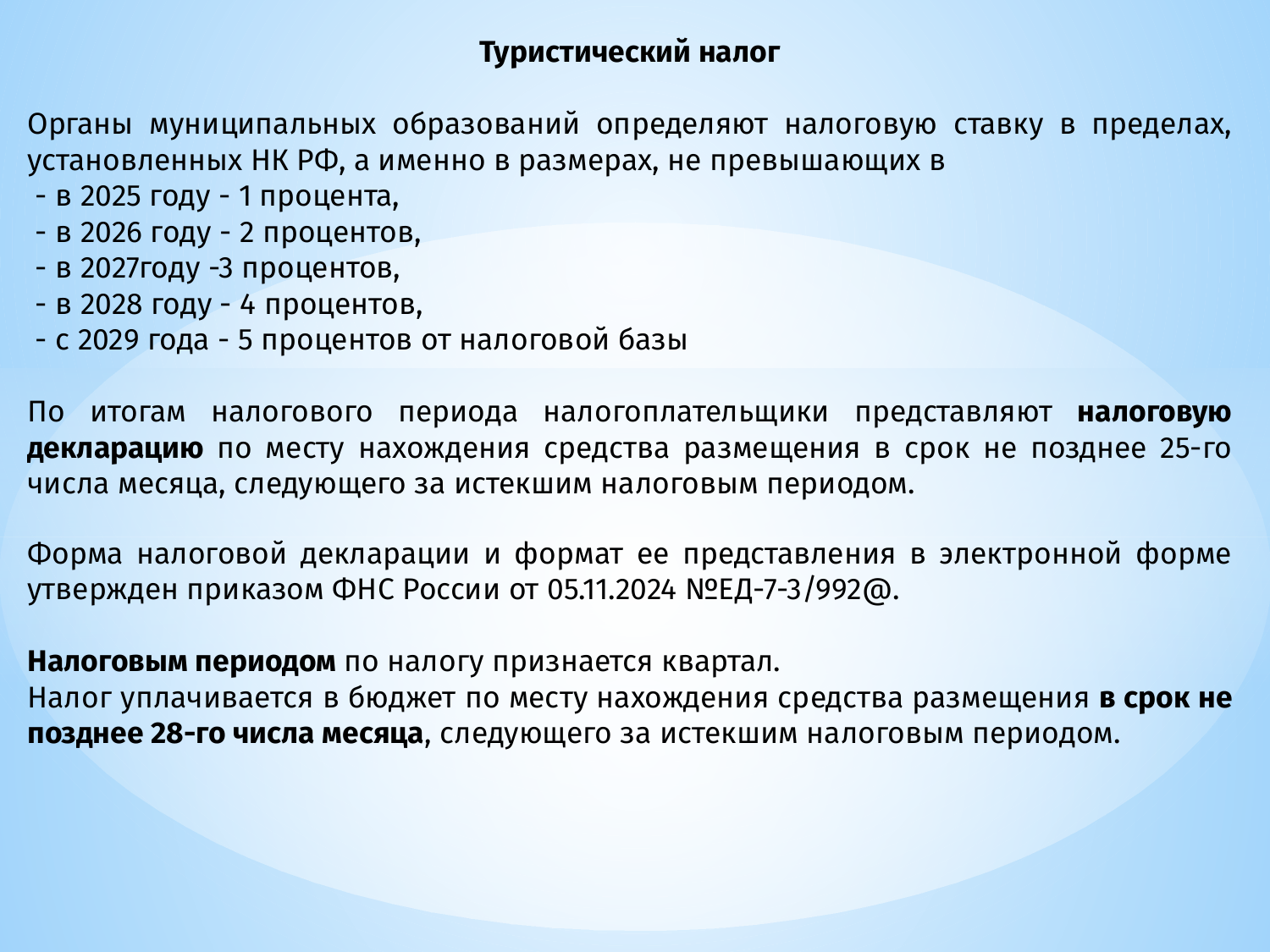

Туристический налог

Органы муниципальных образований определяют налоговую ставку в пределах, установленных НК РФ, а именно в размерах, не превышающих в
 - в 2025 году - 1 процента,
 - в 2026 году - 2 процентов,
 - в 2027году -3 процентов,
 - в 2028 году - 4 процентов,
 - с 2029 года - 5 процентов от налоговой базы

По итогам налогового периода налогоплательщики представляют налоговую декларацию по месту нахождения средства размещения в срок не позднее 25-го числа месяца, следующего за истекшим налоговым периодом.

Форма налоговой декларации и формат ее представления в электронной форме утвержден приказом ФНС России от 05.11.2024 №ЕД-7-3/992@.

Налоговым периодом по налогу признается квартал.
Налог уплачивается в бюджет по месту нахождения средства размещения в срок не позднее 28-го числа месяца, следующего за истекшим налоговым периодом.